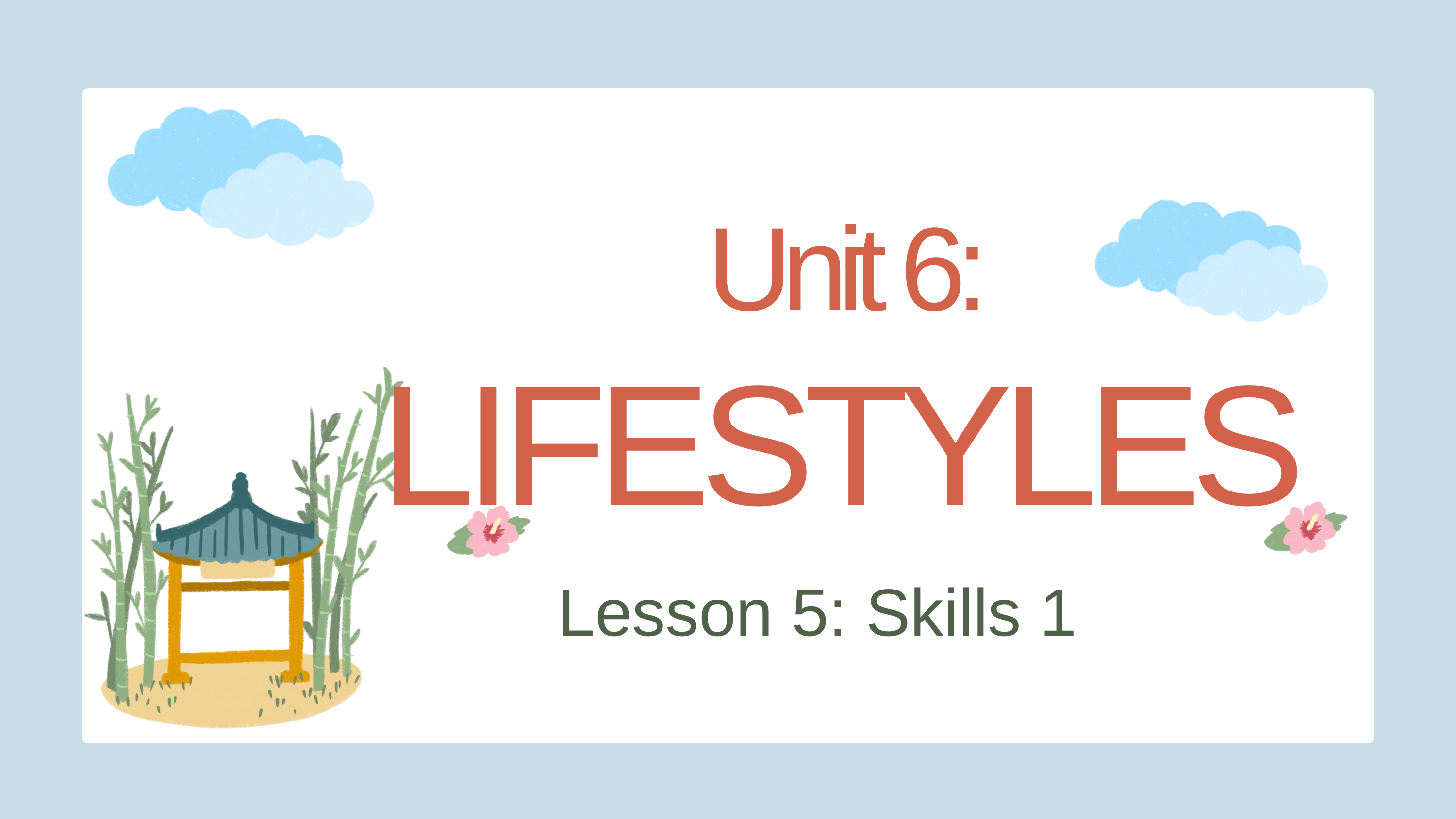

Unit 6: LIFESTYLES

Lesson 5: Skills 1